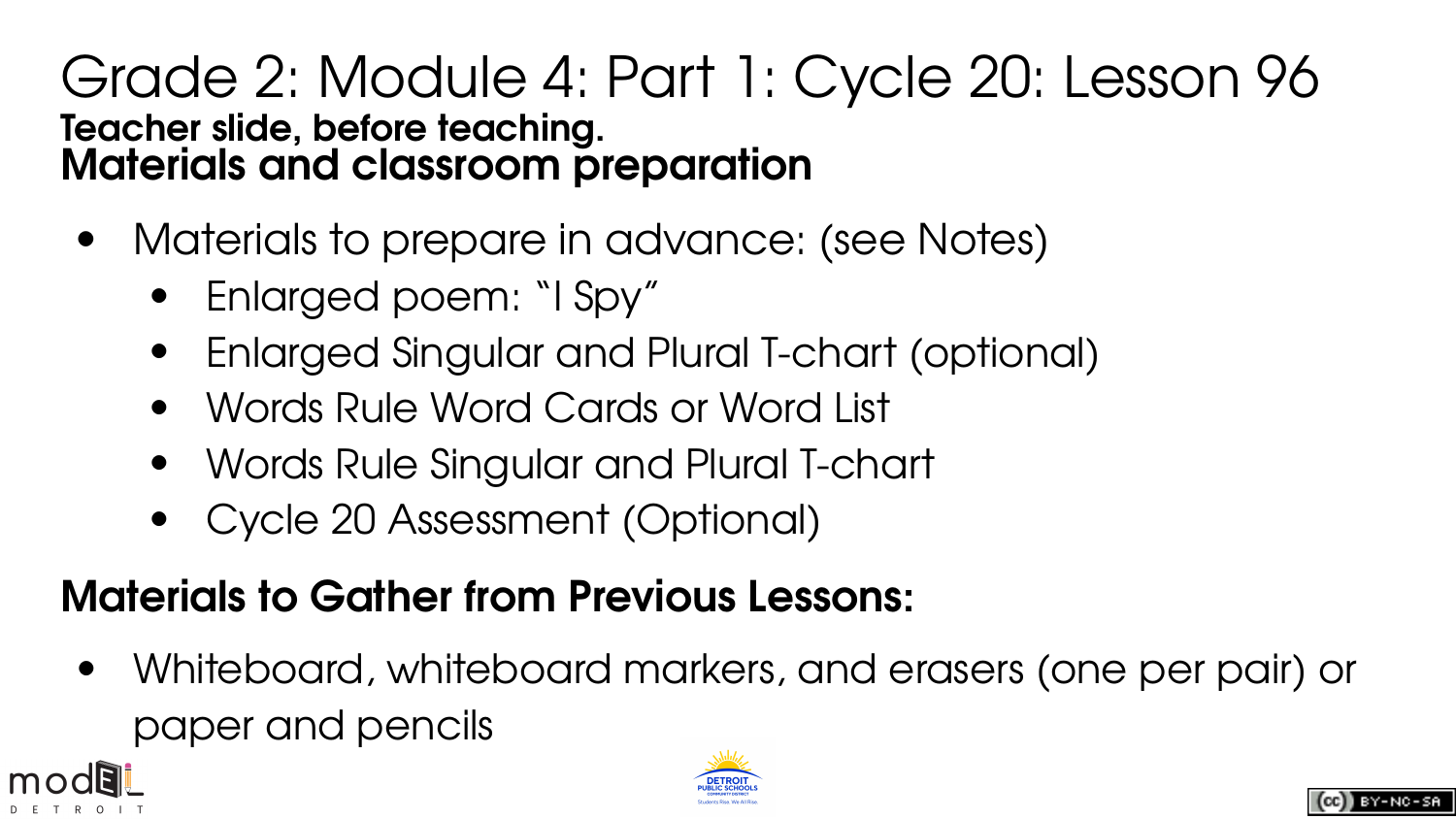

# Grade 2: Module 4: Part 1: Cycle 20: Lesson 96
Teacher slide, before teaching.
Materials and classroom preparation
Materials to prepare in advance: (see Notes)
Enlarged poem: “I Spy”
Enlarged Singular and Plural T-chart (optional)
Words Rule Word Cards or Word List
Words Rule Singular and Plural T-chart
Cycle 20 Assessment (Optional)
Materials to Gather from Previous Lessons:
Whiteboard, whiteboard markers, and erasers (one per pair) or paper and pencils